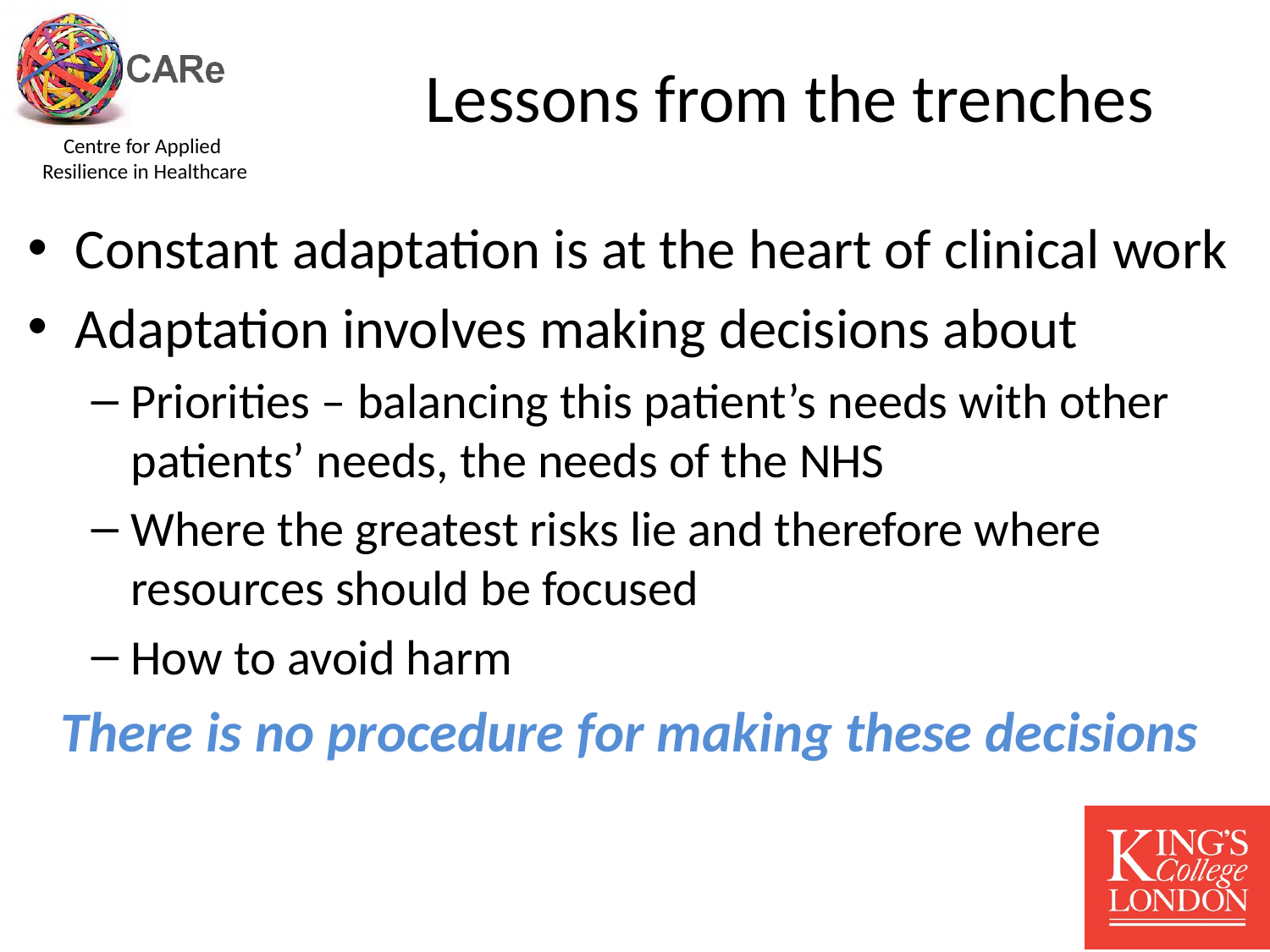

# Lessons from the trenches
Constant adaptation is at the heart of clinical work
Adaptation involves making decisions about
Priorities – balancing this patient’s needs with other patients’ needs, the needs of the NHS
Where the greatest risks lie and therefore where resources should be focused
How to avoid harm
There is no procedure for making these decisions